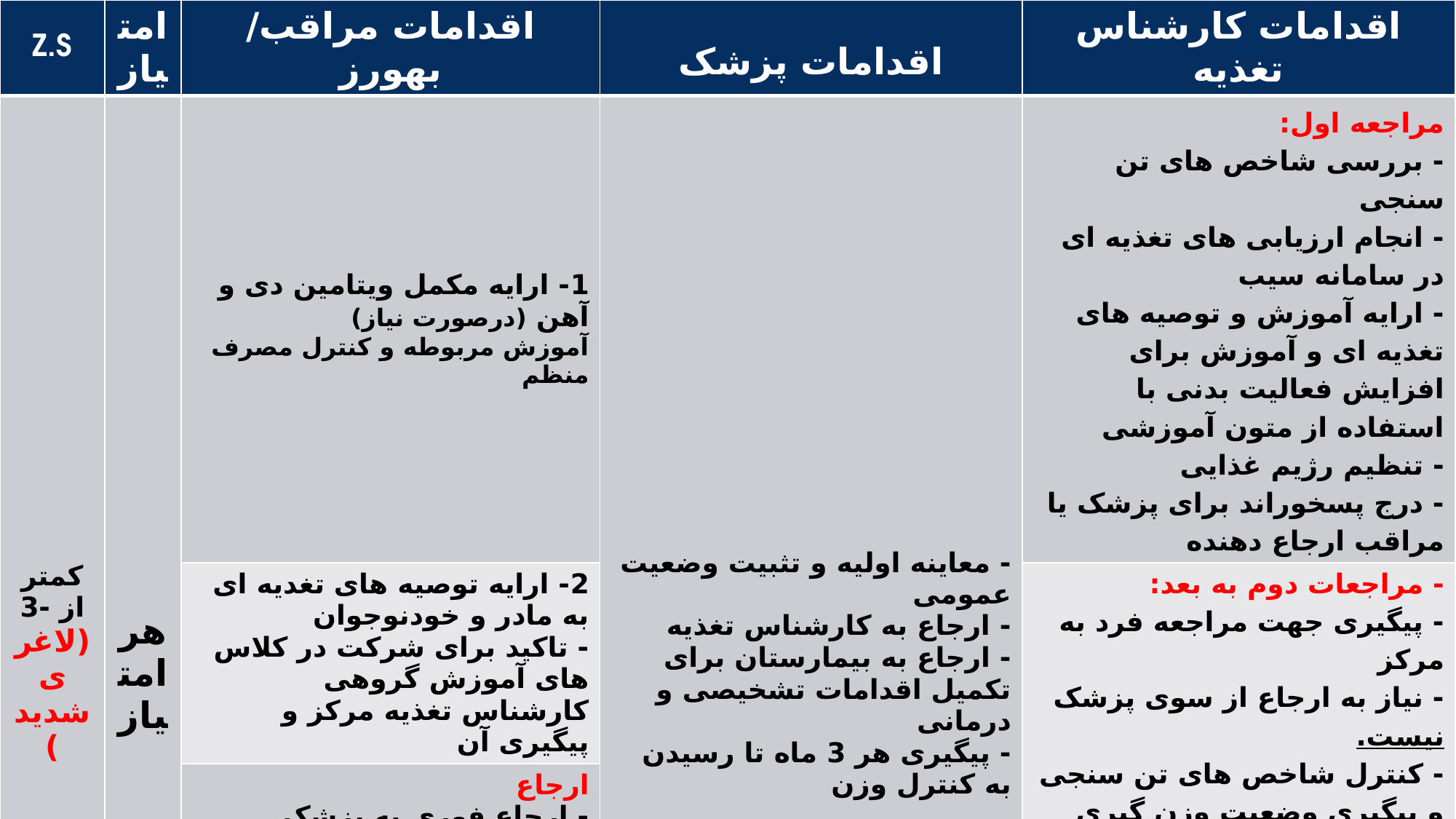

| Z.S | امتیاز | اقدامات مراقب/ بهورز | اقدامات پزشک | اقدامات کارشناس تغذیه |
| --- | --- | --- | --- | --- |
| کمتر از -3 (لاغری شدید) | هر امتیاز | 1- ارایه مکمل ویتامین دی و آهن (درصورت نیاز) آموزش مربوطه و کنترل مصرف منظم | - معاینه اولیه و تثبیت وضعیت عمومی - ارجاع به کارشناس تغذیه - ارجاع به بیمارستان برای تکمیل اقدامات تشخیصی و درمانی - پیگیری هر 3 ماه تا رسیدن به کنترل وزن | مراجعه اول: - بررسی شاخص های تن سنجی - انجام ارزیابی های تغذیه ای در سامانه سیب - ارایه آموزش و توصیه های تغذیه ای و آموزش برای افزایش فعالیت بدنی با استفاده از متون آموزشی - تنظیم رژیم غذایی - درج پسخوراند برای پزشک یا مراقب ارجاع دهنده |
|  |  | 2- ارایه توصیه های تغدیه ای به مادر و خودنوجوان - تاکید برای شرکت در کلاس های آموزش گروهی کارشناس تغذیه مرکز و پیگیری آن |  | - مراجعات دوم به بعد: - پیگیری جهت مراجعه فرد به مرکز - نیاز به ارجاع از سوی پزشک نیست. - کنترل شاخص های تن سنجی و پیگیری وضعیت وزن گیری - پیگیری پیروی از رژیم غذایی تنظیم شده - آموزش و مشاوره تخصصی تغذیه در موارد عدم پیروی از اصول تغذیه سالم - پیگیری پس از 3ماه حداکثر تا 2 نوبت - درج پسخوراند برای مراقب یا پذشک ارجاع دهنده - درصورت عدم حصول نتیجه، ارجاع مجدد به پذشک مرکز |
|  |  | ارجاع - ارجاع فوری به پزشک - ارجاع به کارشناس تغذیه و پیگیری آن - پیگیری 3 ماه بعد برای مراجعه به کارشناس تغذیه |  |  |
|  |  | - ادامه مراقبت ها طبق بسته خدمتی |  |  |